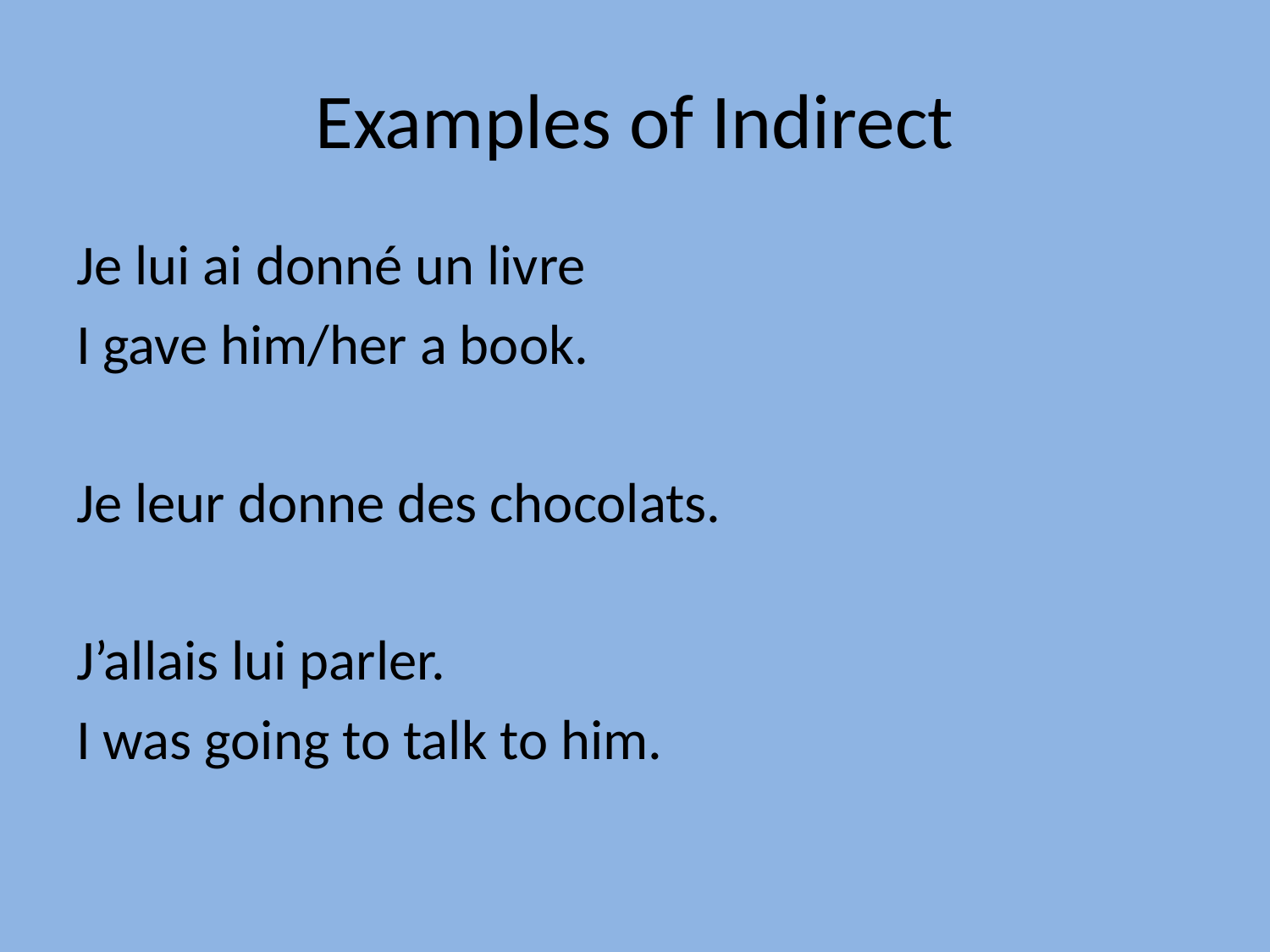

# Examples of Indirect
Je lui ai donné un livre
I gave him/her a book.

Je leur donne des chocolats.

J’allais lui parler.
I was going to talk to him.